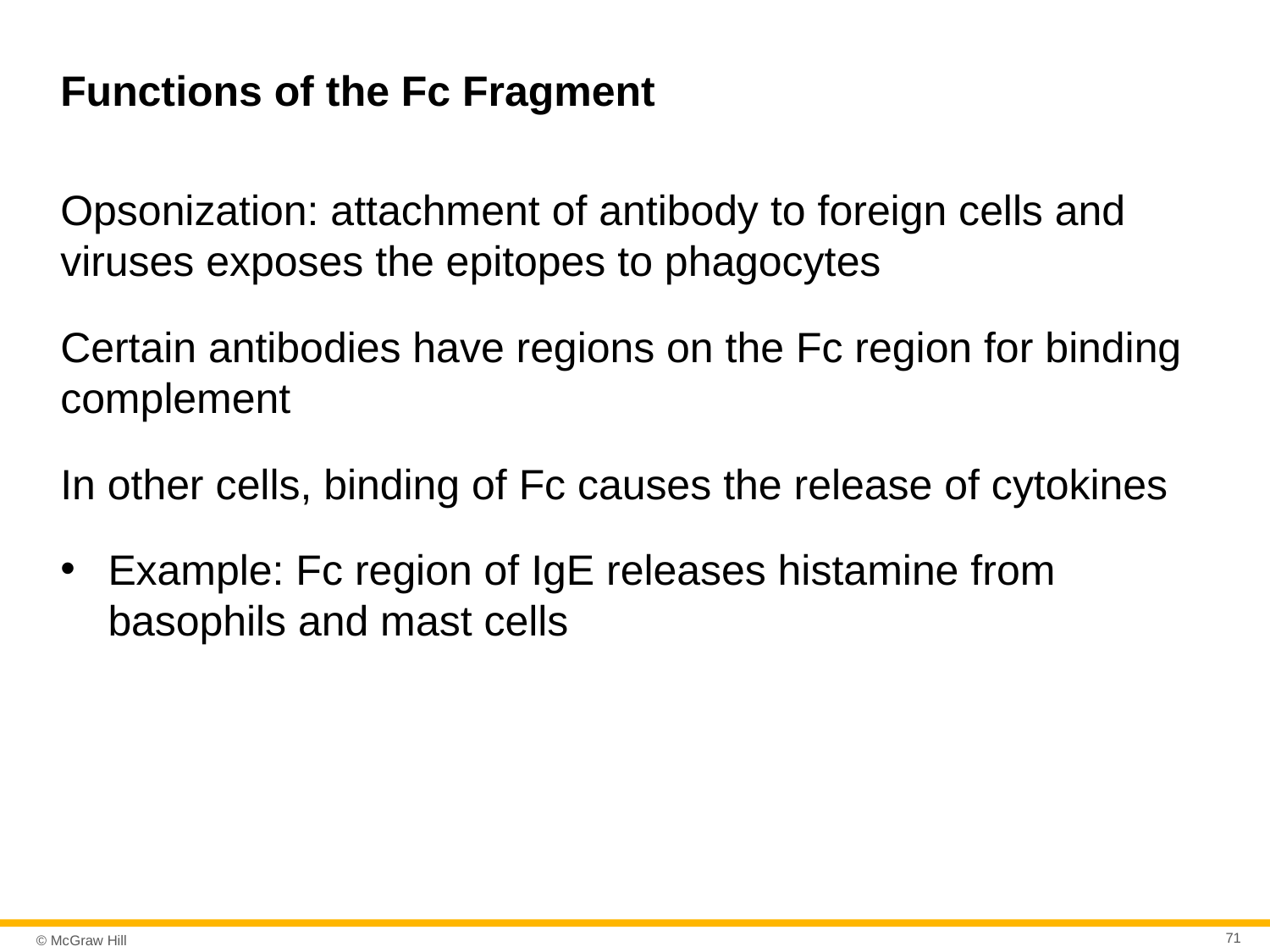

# Functions of the Fc Fragment
Opsonization: attachment of antibody to foreign cells and viruses exposes the epitopes to phagocytes
Certain antibodies have regions on the Fc region for binding complement
In other cells, binding of Fc causes the release of cytokines
Example: Fc region of IgE releases histamine from basophils and mast cells